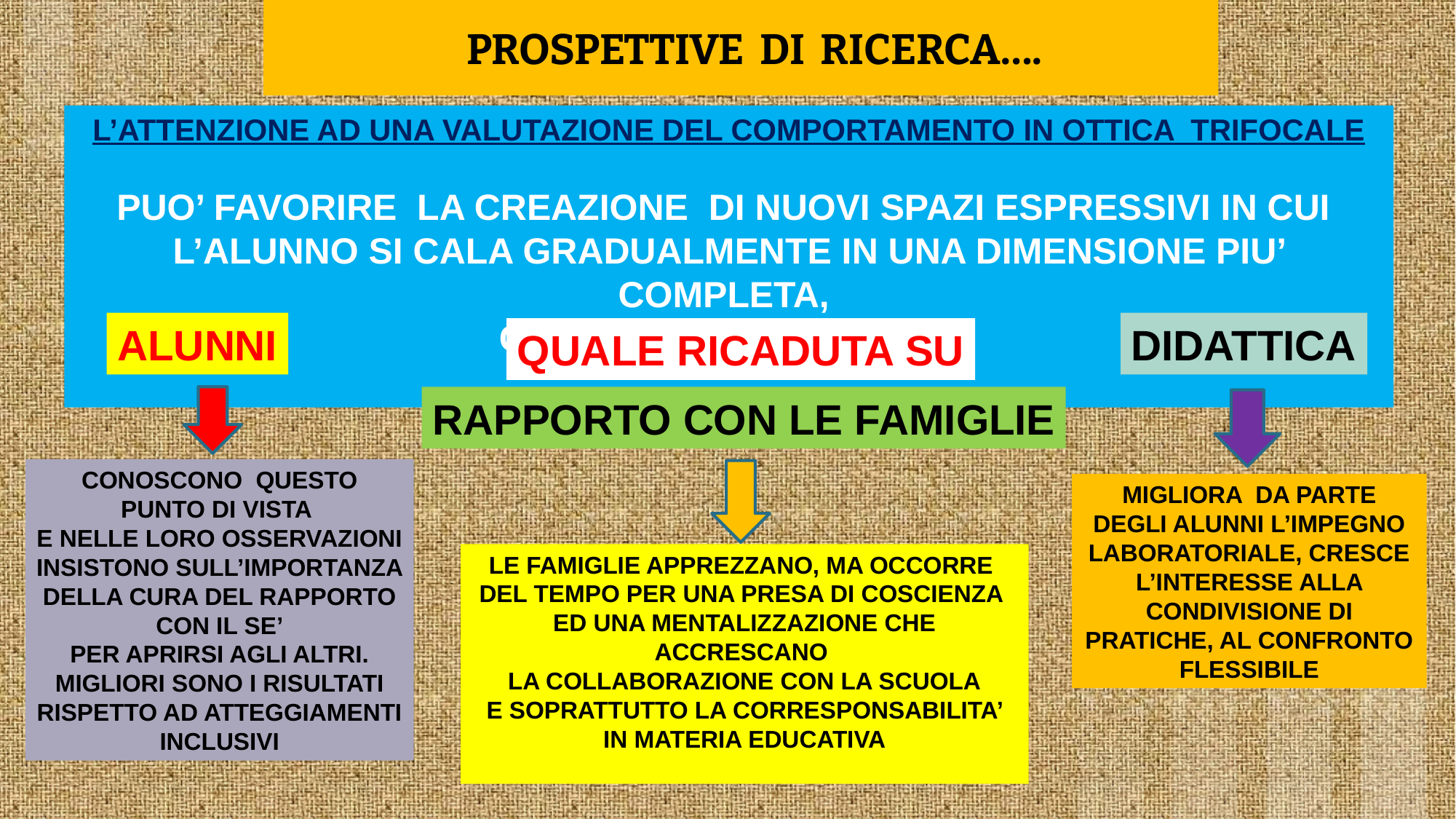

PROSPETTIVE  DI  RICERCA….
L’ATTENZIONE AD UNA VALUTAZIONE DEL COMPORTAMENTO IN OTTICA  TRIFOCALE

PUO’ FAVORIRE  LA CREAZIONE  DI NUOVI SPAZI ESPRESSIVI IN CUI
L’ALUNNO SI CALA GRADUALMENTE IN UNA DIMENSIONE PIU’ COMPLETA,
CREATIVA E DIVERGENTE

DIDATTICA
ALUNNI
QUALE RICADUTA SU

RAPPORTO CON LE FAMIGLIE

CONOSCONO  QUESTO PUNTO DI VISTA
E NELLE LORO OSSERVAZIONI INSISTONO SULL’IMPORTANZA DELLA CURA DEL RAPPORTO CON IL SE’
PER APRIRSI AGLI ALTRI. MIGLIORI SONO I RISULTATI RISPETTO AD ATTEGGIAMENTI INCLUSIVI

MIGLIORA  DA PARTE DEGLI ALUNNI L’IMPEGNO LABORATORIALE, CRESCE L’INTERESSE ALLA CONDIVISIONE DI PRATICHE, AL CONFRONTO FLESSIBILE
LE FAMIGLIE APPREZZANO, MA OCCORRE
DEL TEMPO PER UNA PRESA DI COSCIENZA
ED UNA MENTALIZZAZIONE CHE ACCRESCANO
LA COLLABORAZIONE CON LA SCUOLA
 E SOPRATTUTTO LA CORRESPONSABILITA’
IN MATERIA EDUCATIVA